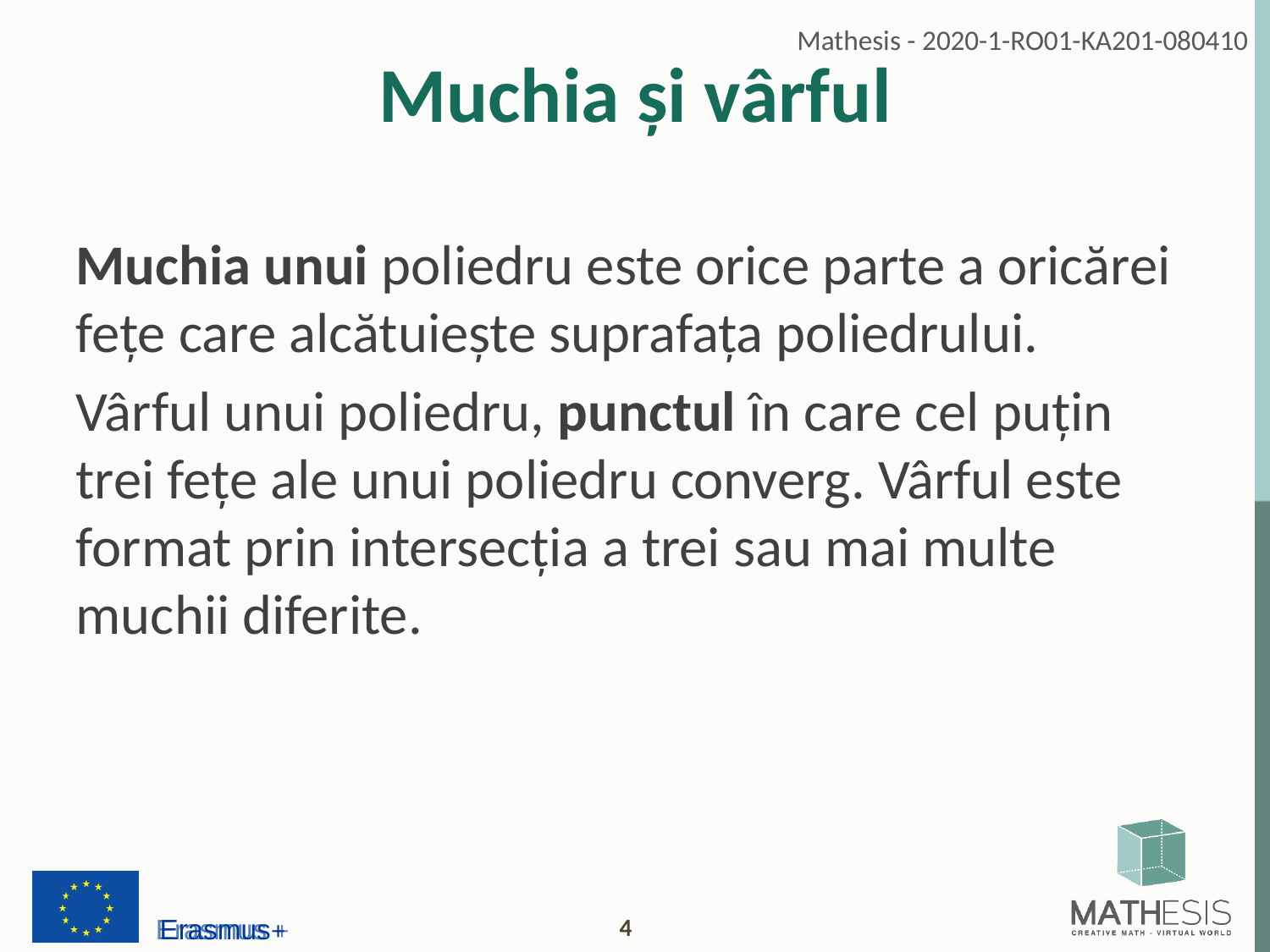

# Muchia și vârful
Muchia unui poliedru este orice parte a oricărei fețe care alcătuiește suprafața poliedrului.
Vârful unui poliedru, punctul în care cel puțin trei fețe ale unui poliedru converg. Vârful este format prin intersecția a trei sau mai multe muchii diferite.